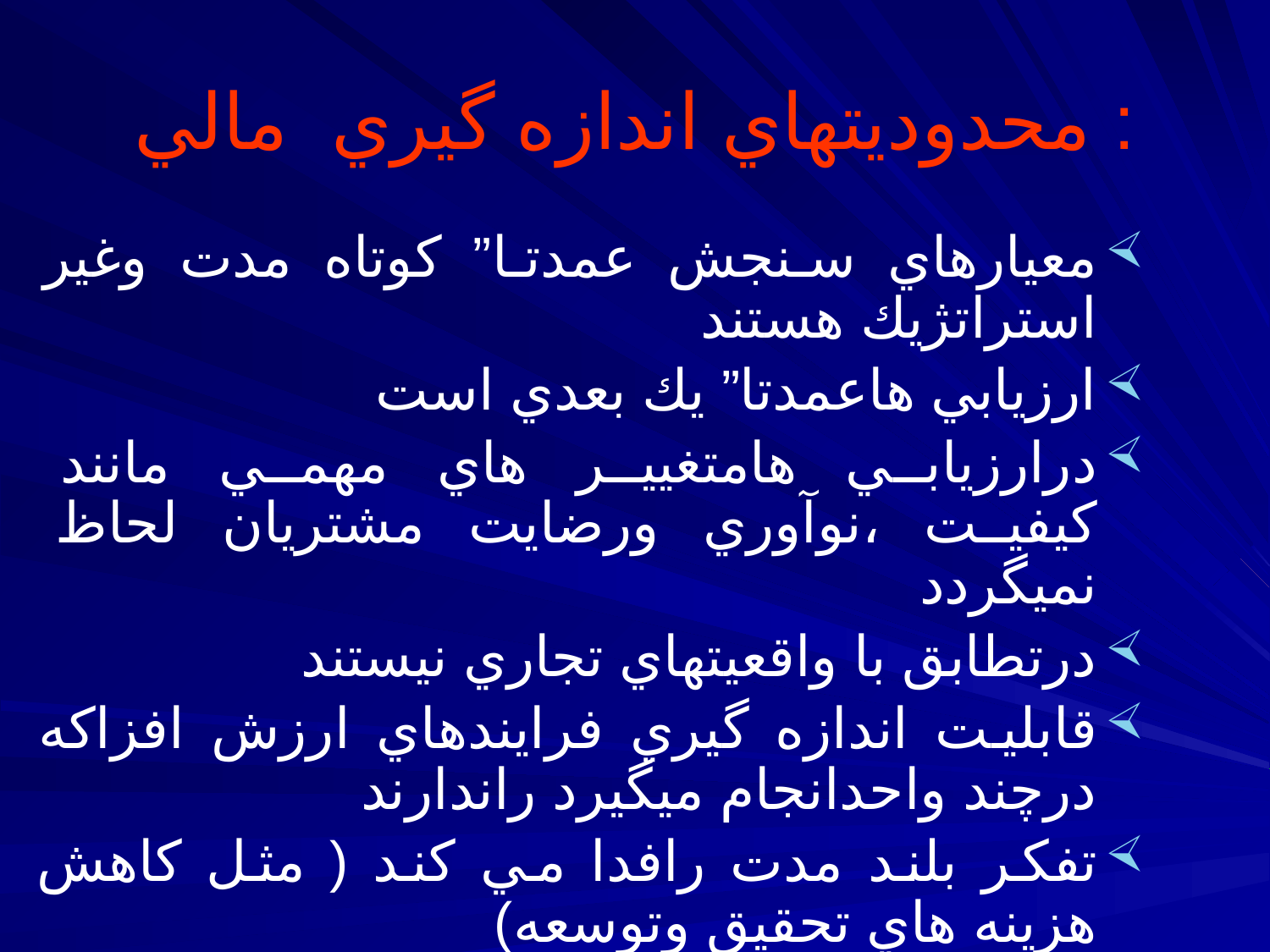

# محدوديتهاي اندازه گيري  مالي :
معيارهاي سنجش عمدتا” كوتاه مدت وغير استراتژيك هستند
ارزيابي هاعمدتا” يك بعدي است
درارزيابي هامتغيير هاي مهمي مانند كيفيت ،نوآوري ورضايت مشتريان لحاظ نميگردد
درتطابق با واقعيتهاي تجاري نيستند
قابليت اندازه گيري فرايندهاي ارزش افزاكه درچند واحدانجام ميگيرد راندارند
تفكر بلند مدت رافدا مي كند ( مثل كاهش هزينه هاي تحقيق وتوسعه)